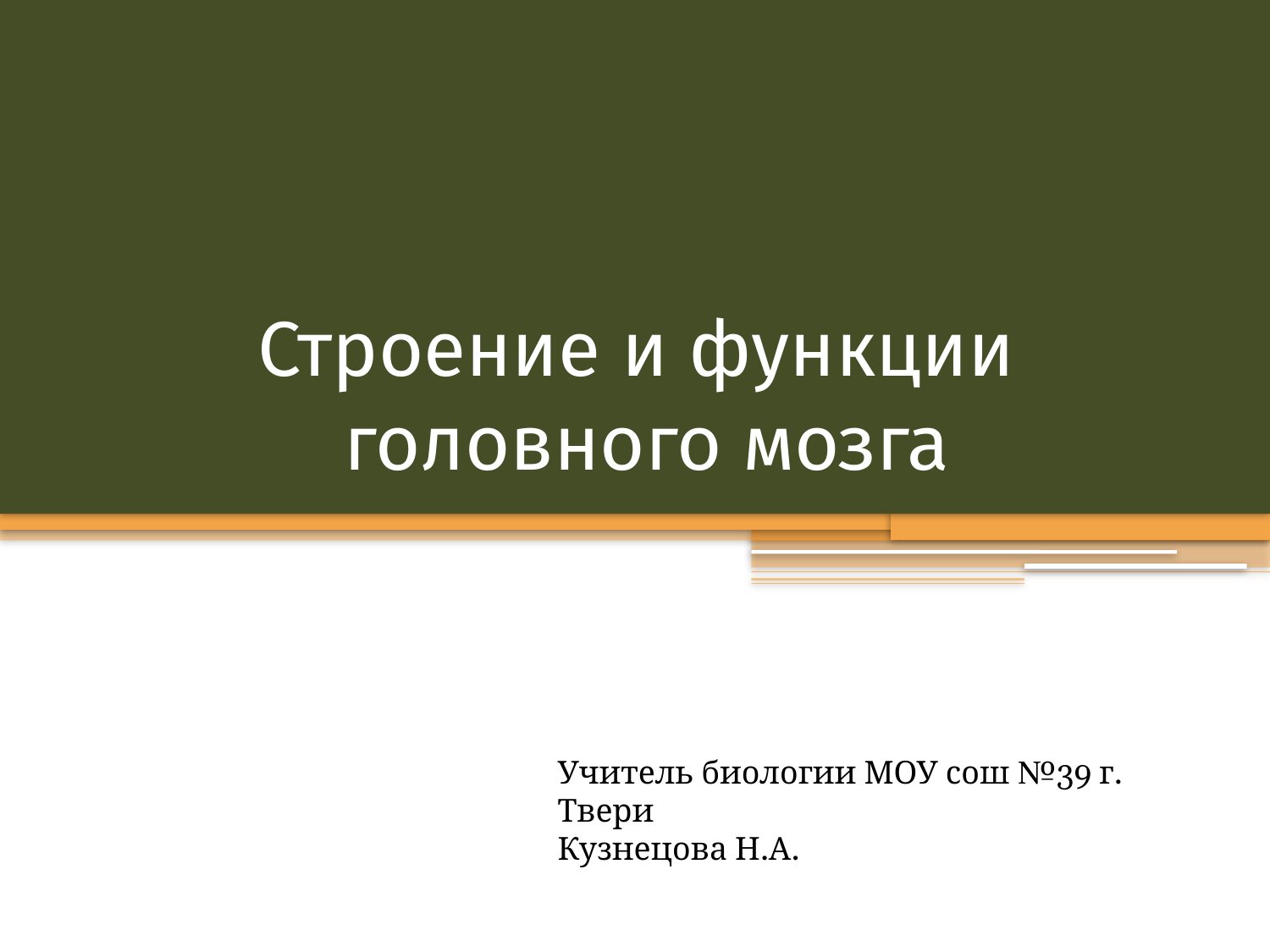

# Строение и функции головного мозга
Учитель биологии МОУ сош №39 г. Твери
Кузнецова Н.А.